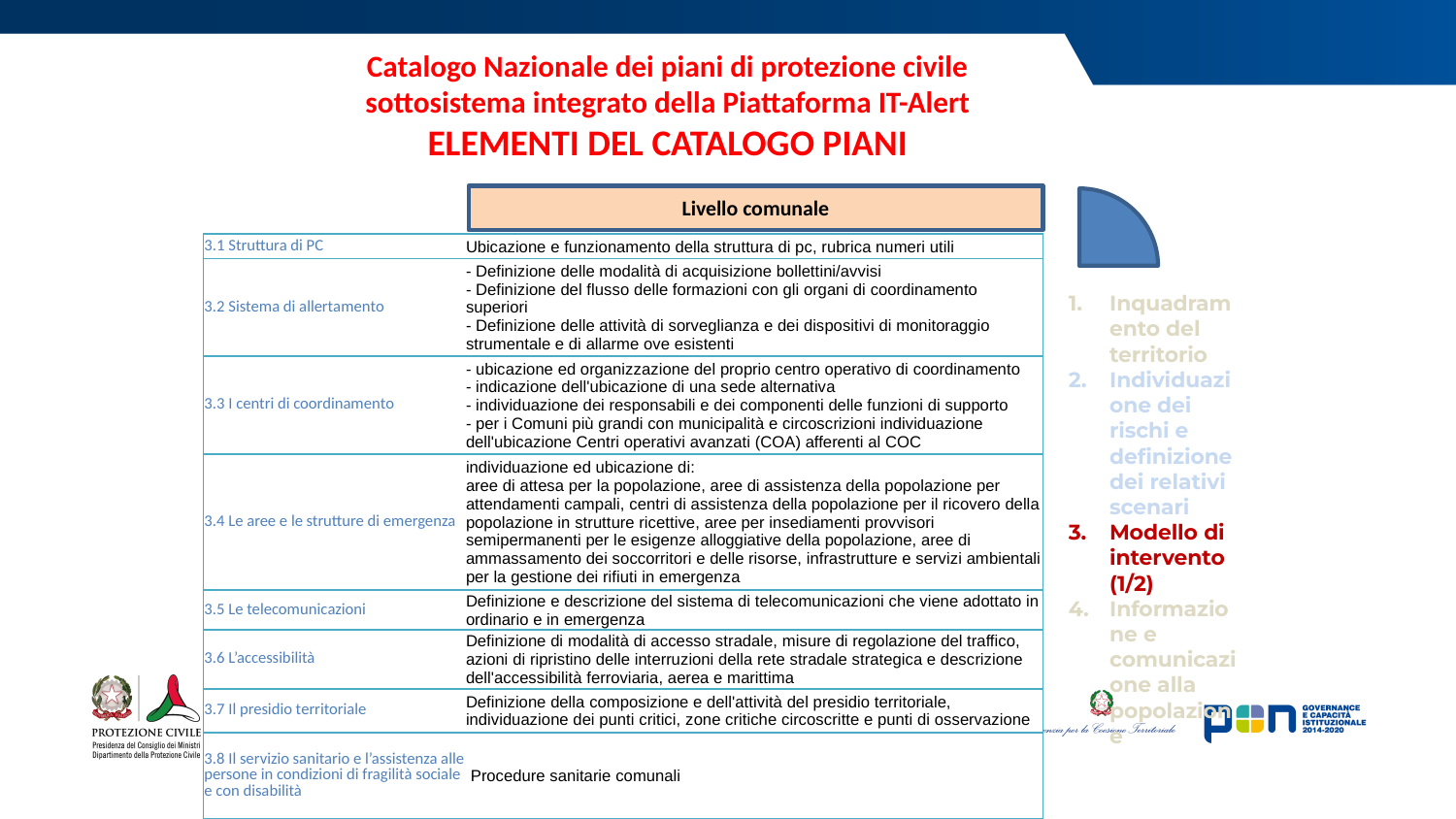

Catalogo Nazionale dei piani di protezione civile sottosistema integrato della Piattaforma IT-Alert
ELEMENTI DEL CATALOGO PIANI
Livello comunale

| 3.1 Struttura di PC | Ubicazione e funzionamento della struttura di pc, rubrica numeri utili |
| --- | --- |
| 3.2 Sistema di allertamento | - Definizione delle modalità di acquisizione bollettini/avvisi - Definizione del flusso delle formazioni con gli organi di coordinamento superiori - Definizione delle attività di sorveglianza e dei dispositivi di monitoraggio strumentale e di allarme ove esistenti |
| 3.3 I centri di coordinamento | - ubicazione ed organizzazione del proprio centro operativo di coordinamento - indicazione dell'ubicazione di una sede alternativa - individuazione dei responsabili e dei componenti delle funzioni di supporto - per i Comuni più grandi con municipalità e circoscrizioni individuazione dell'ubicazione Centri operativi avanzati (COA) afferenti al COC |
| 3.4 Le aree e le strutture di emergenza | individuazione ed ubicazione di: aree di attesa per la popolazione, aree di assistenza della popolazione per attendamenti campali, centri di assistenza della popolazione per il ricovero della popolazione in strutture ricettive, aree per insediamenti provvisori semipermanenti per le esigenze alloggiative della popolazione, aree di ammassamento dei soccorritori e delle risorse, infrastrutture e servizi ambientali per la gestione dei rifiuti in emergenza |
| 3.5 Le telecomunicazioni | Definizione e descrizione del sistema di telecomunicazioni che viene adottato in ordinario e in emergenza |
| 3.6 L’accessibilità | Definizione di modalità di accesso stradale, misure di regolazione del traffico, azioni di ripristino delle interruzioni della rete stradale strategica e descrizione dell'accessibilità ferroviaria, aerea e marittima |
| 3.7 Il presidio territoriale | Definizione della composizione e dell'attività del presidio territoriale, individuazione dei punti critici, zone critiche circoscritte e punti di osservazione |
| 3.8 Il servizio sanitario e l’assistenza alle persone in condizioni di fragilità sociale e con disabilità | Procedure sanitarie comunali |
Inquadramento del territorio
Individuazione dei rischi e definizione dei relativi scenari
Modello di intervento (1/2)
Informazione e comunicazione alla popolazione